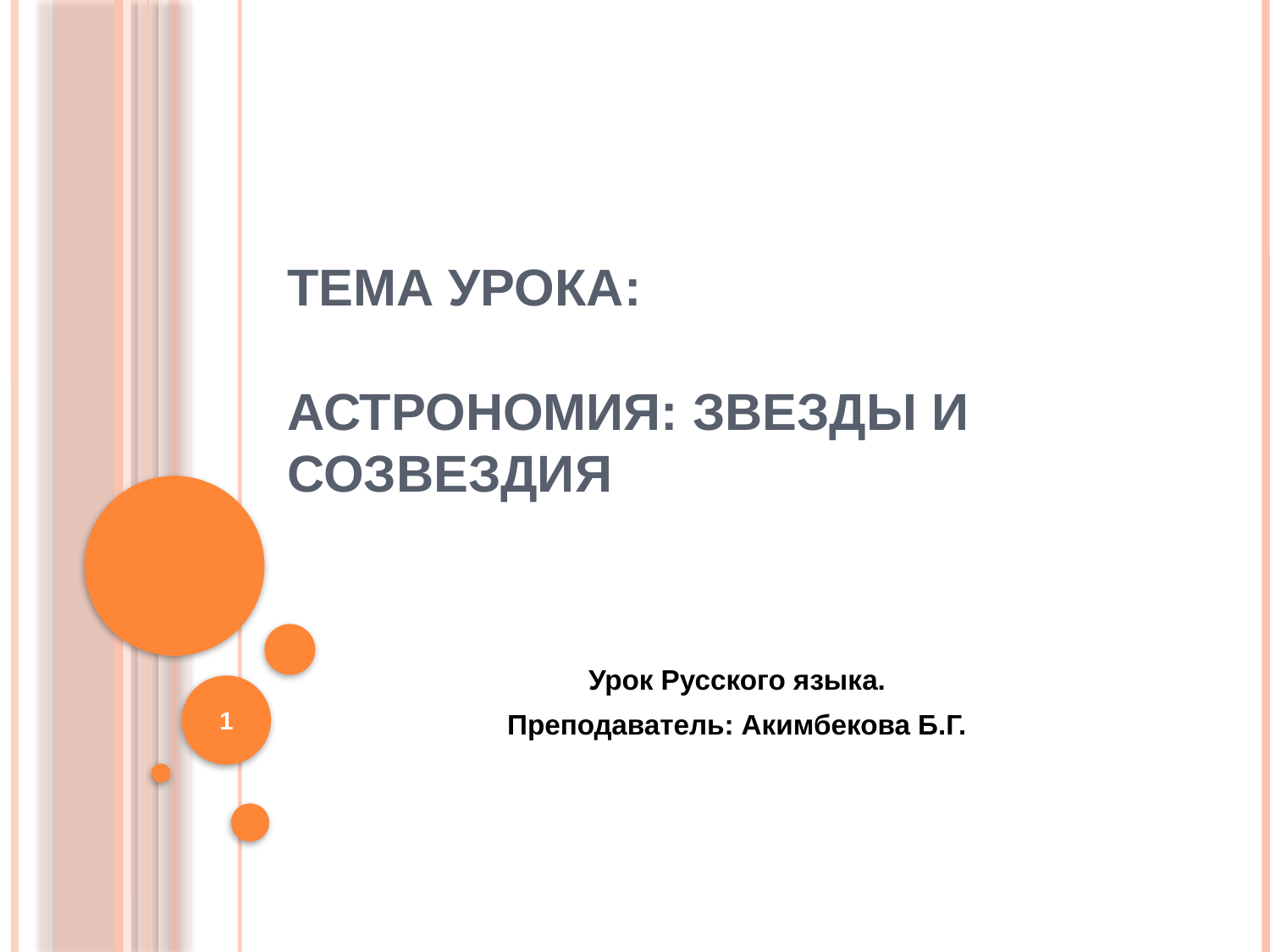

# Тема урока: Астрономия: звезды и созвездия

Урок Русского языка.
Преподаватель: Акимбекова Б.Г.
1